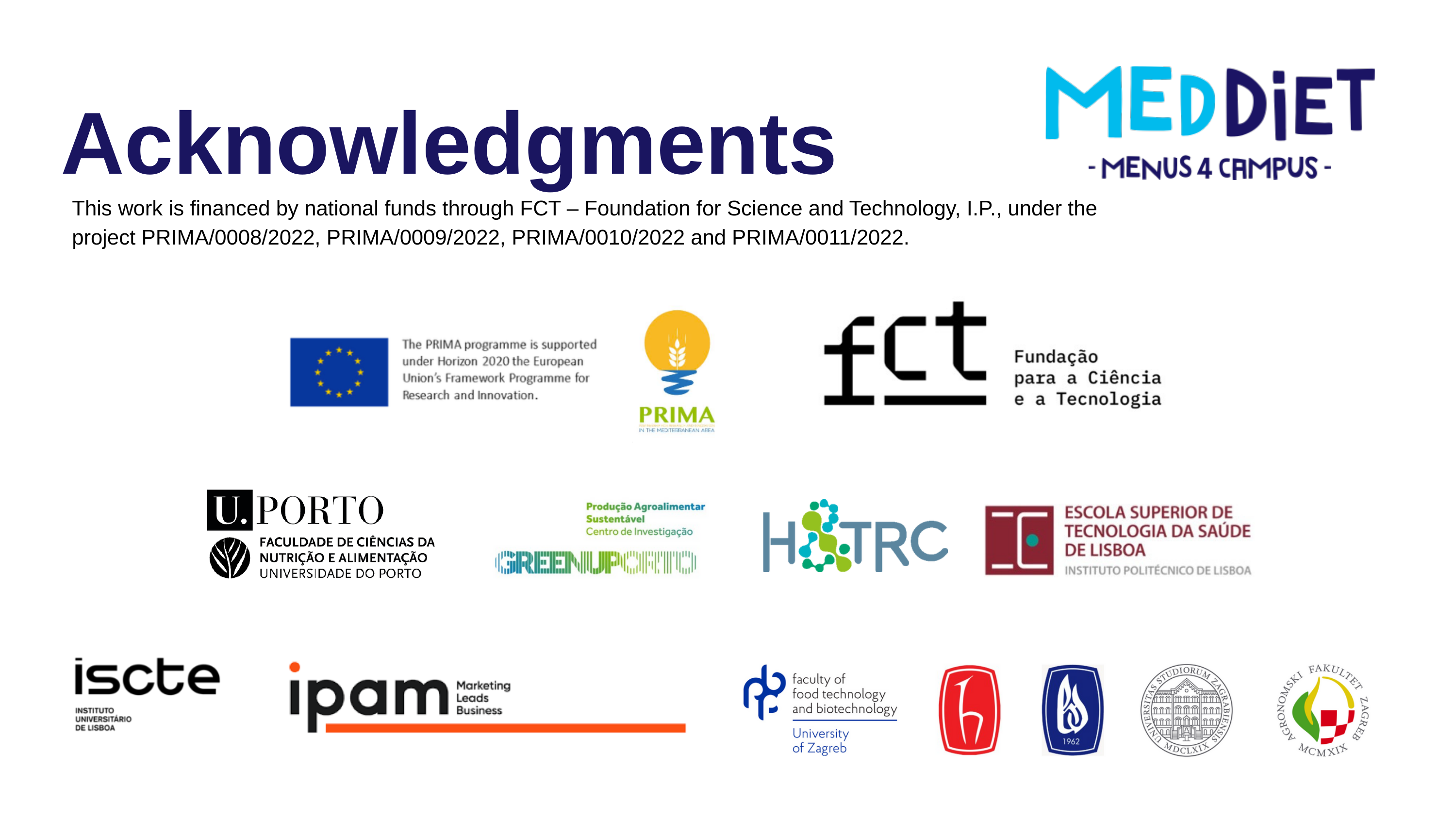

Acknowledgments

This work is financed by national funds through FCT – Foundation for Science and Technology, I.P., under the project PRIMA/0008/2022, PRIMA/0009/2022, PRIMA/0010/2022 and PRIMA/0011/2022.